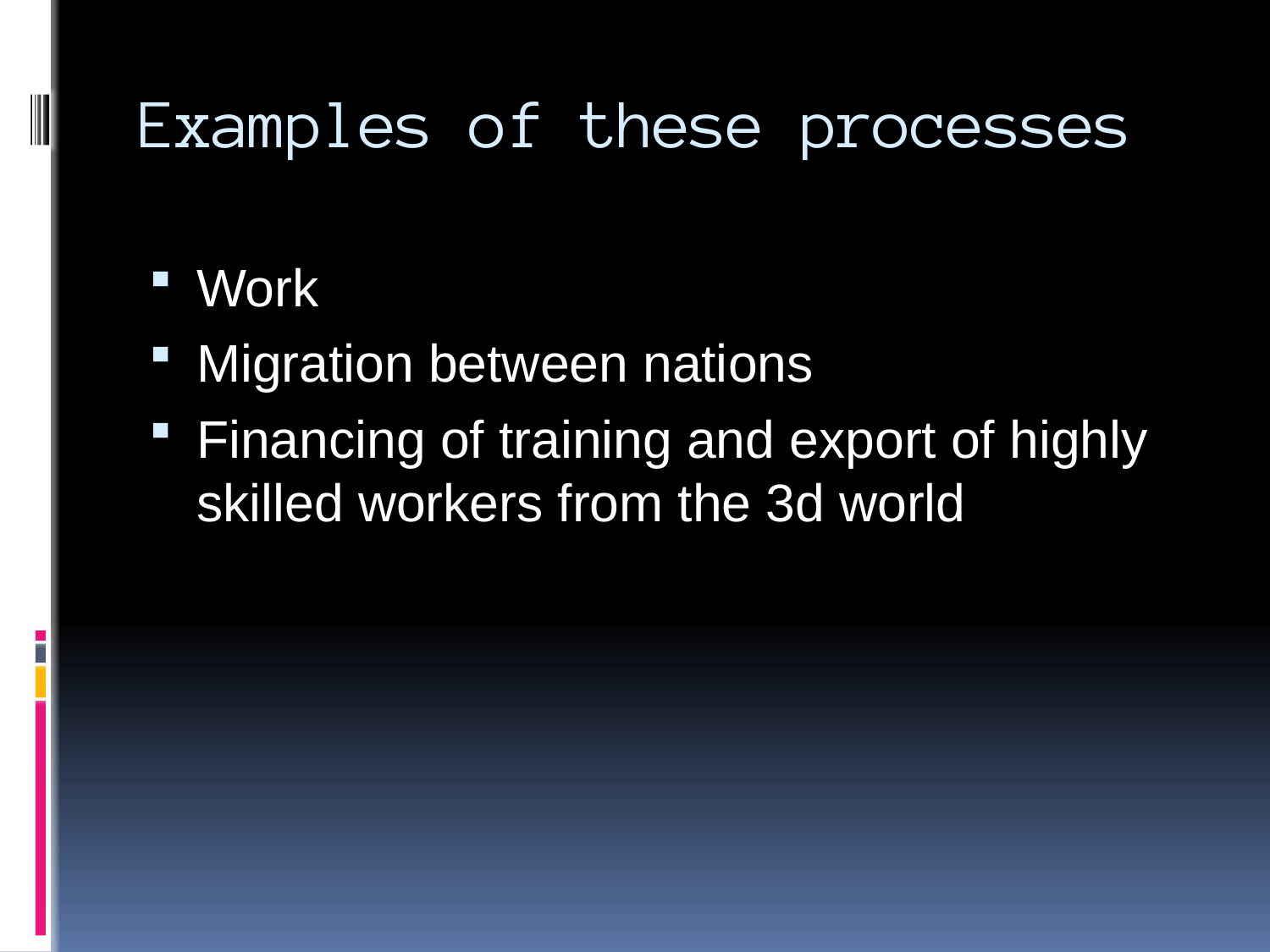

# Examples of these processes
Work
Migration between nations
Financing of training and export of highly skilled workers from the 3d world